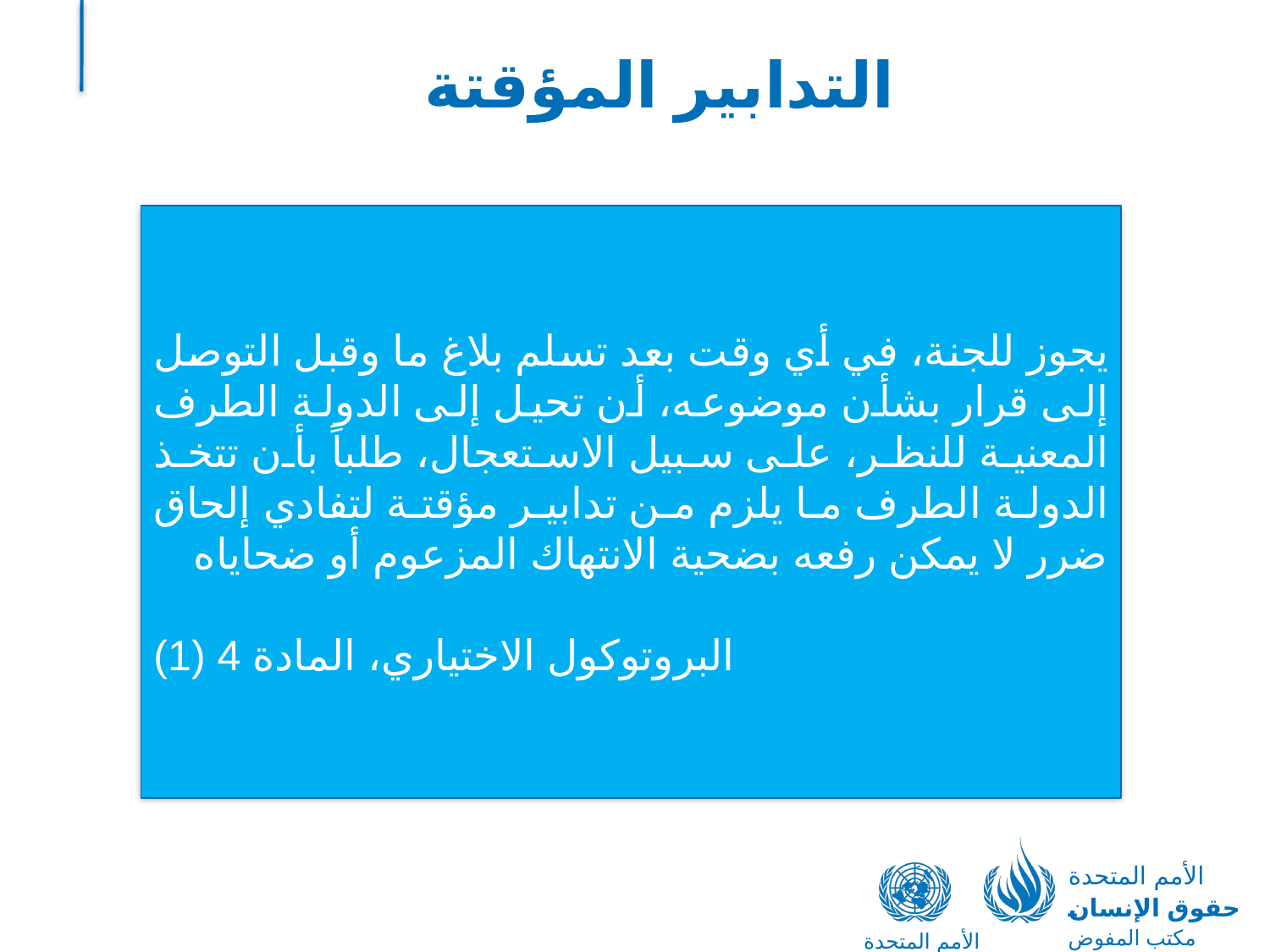

# التدابير المؤقتة

يجوز للجنة، في أي وقت بعد تسلم بلاغ ما وقبل التوصل إلى قرار بشأن موضوعه، أن تحيل إلى الدولة الطرف المعنية للنظر، على سبيل الاستعجال، طلباً بأن تتخذ الدولة الطرف ما يلزم من تدابير مؤقتة لتفادي إلحاق ضرر لا يمكن رفعه بضحية الانتهاك المزعوم أو ضحاياه

البروتوكول الاختياري، المادة 4 (1)
الأمم المتحدة
حقوق الإنسان
مكتب المفوض السامي
الأمم المتحدة